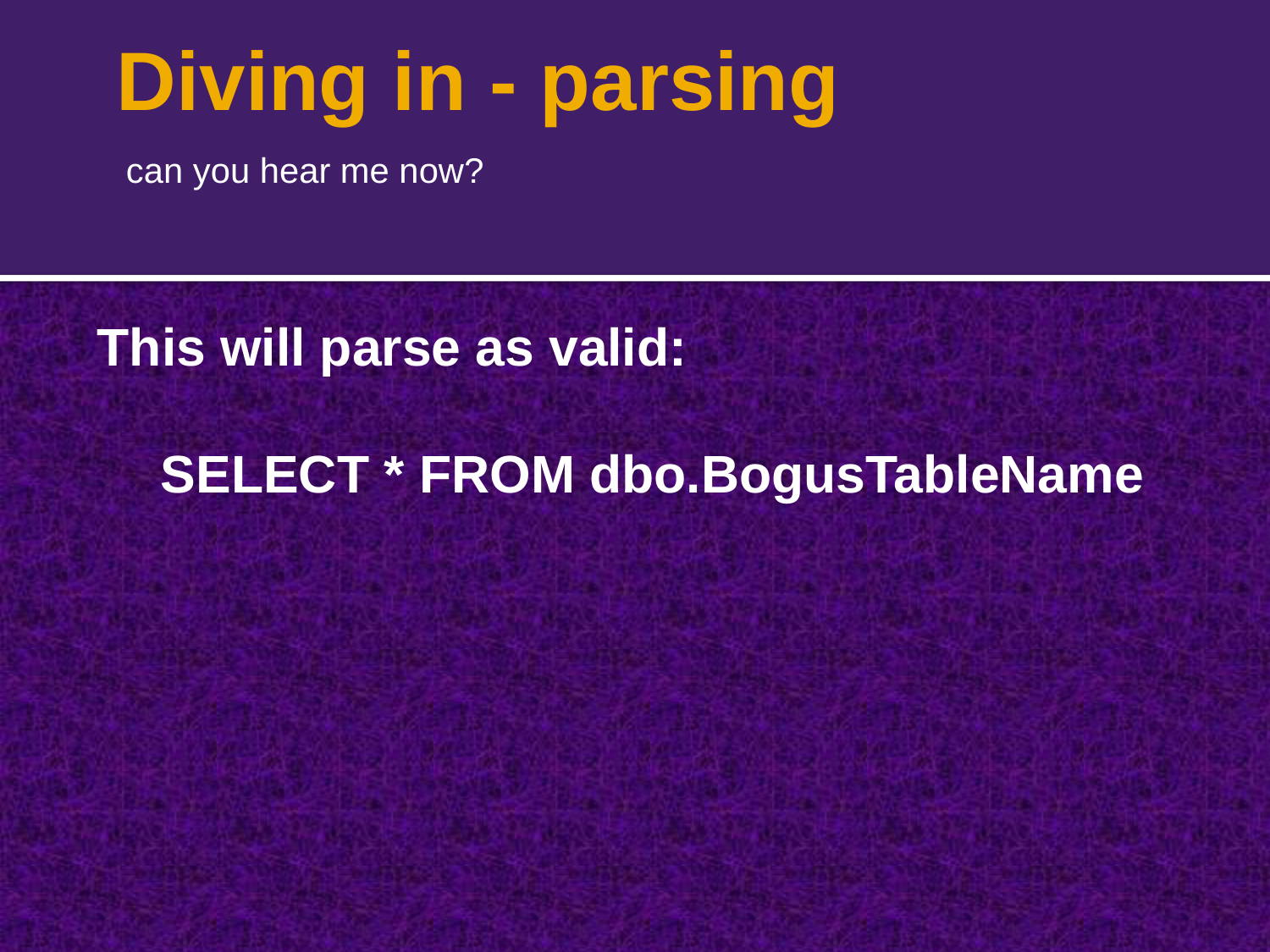

# Diving in - parsing
can you hear me now?
This will parse as valid:

SELECT * FROM dbo.BogusTableName